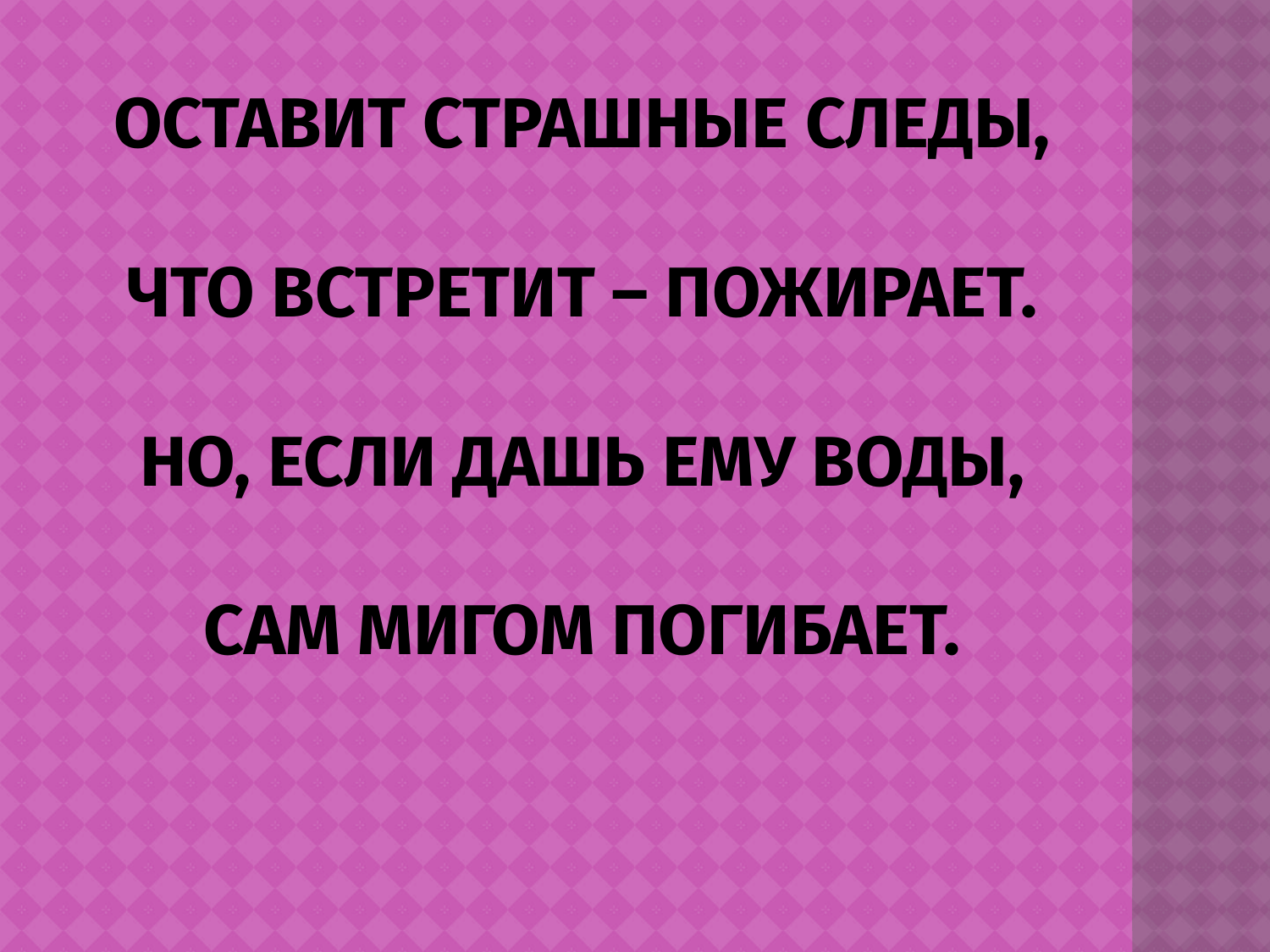

# Оставит страшные следы, что встретит – пожирает. Но, если дашь ему воды, сам мигом погибает.